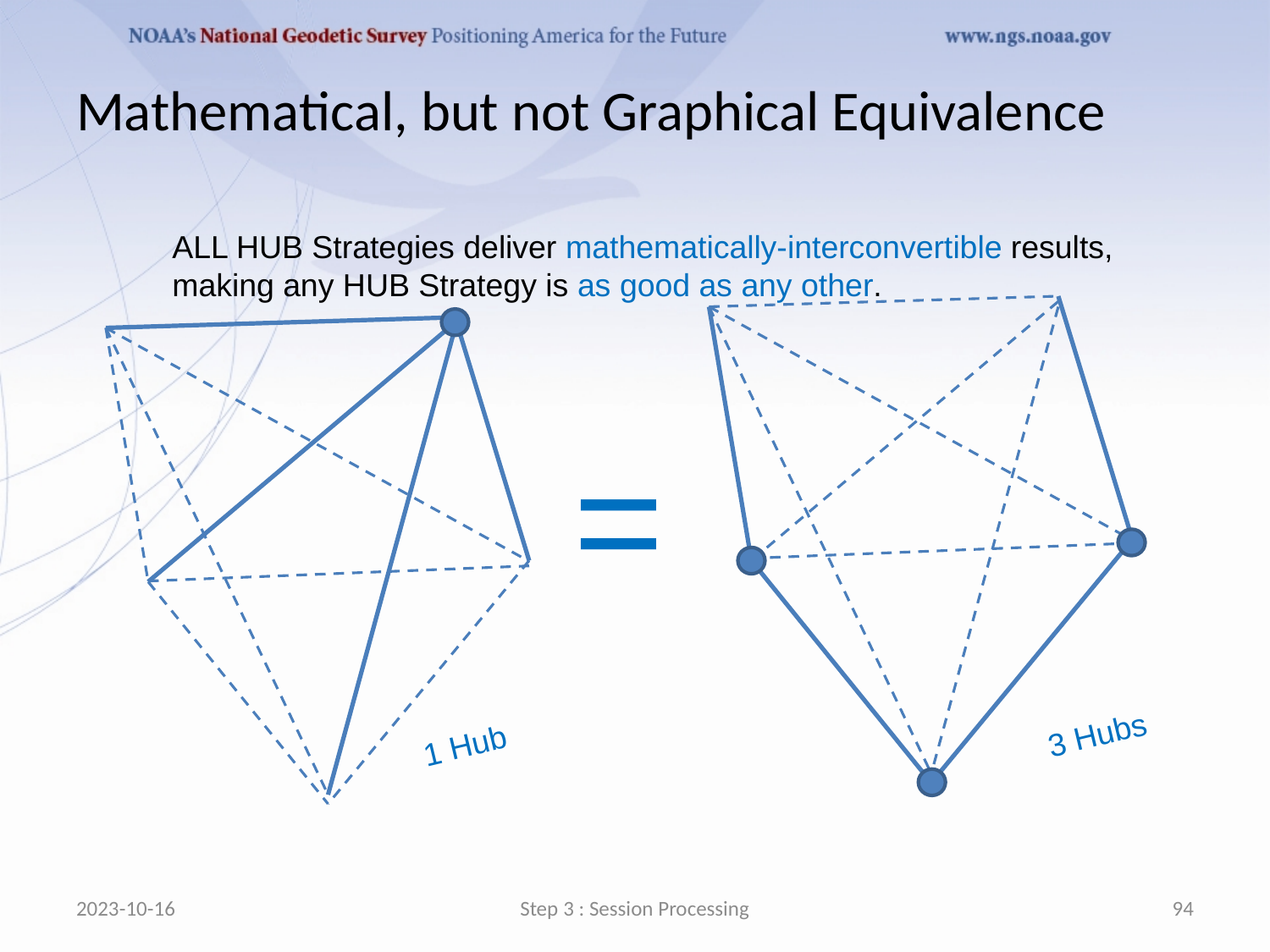

# Mathematical, but not Graphical Equivalence
ALL HUB Strategies deliver mathematically-interconvertible results, making any HUB Strategy is as good as any other.

=

3 Hubs
1 Hub

2023-10-16
Step 3 : Session Processing
94